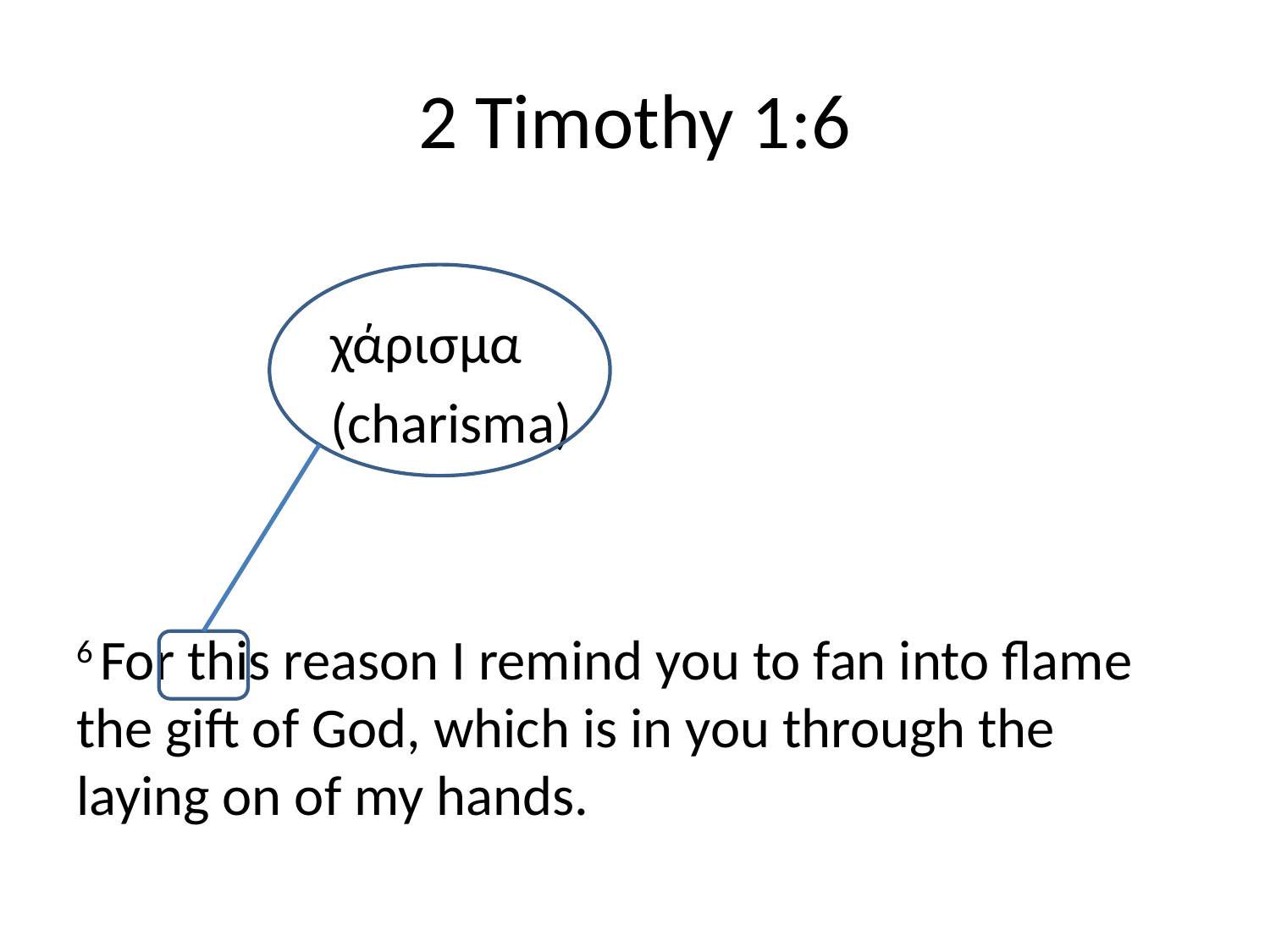

# 2 Timothy 1:6

		χάρισμα
		(charisma)

6 For this reason I remind you to fan into flame the gift of God, which is in you through the laying on of my hands.